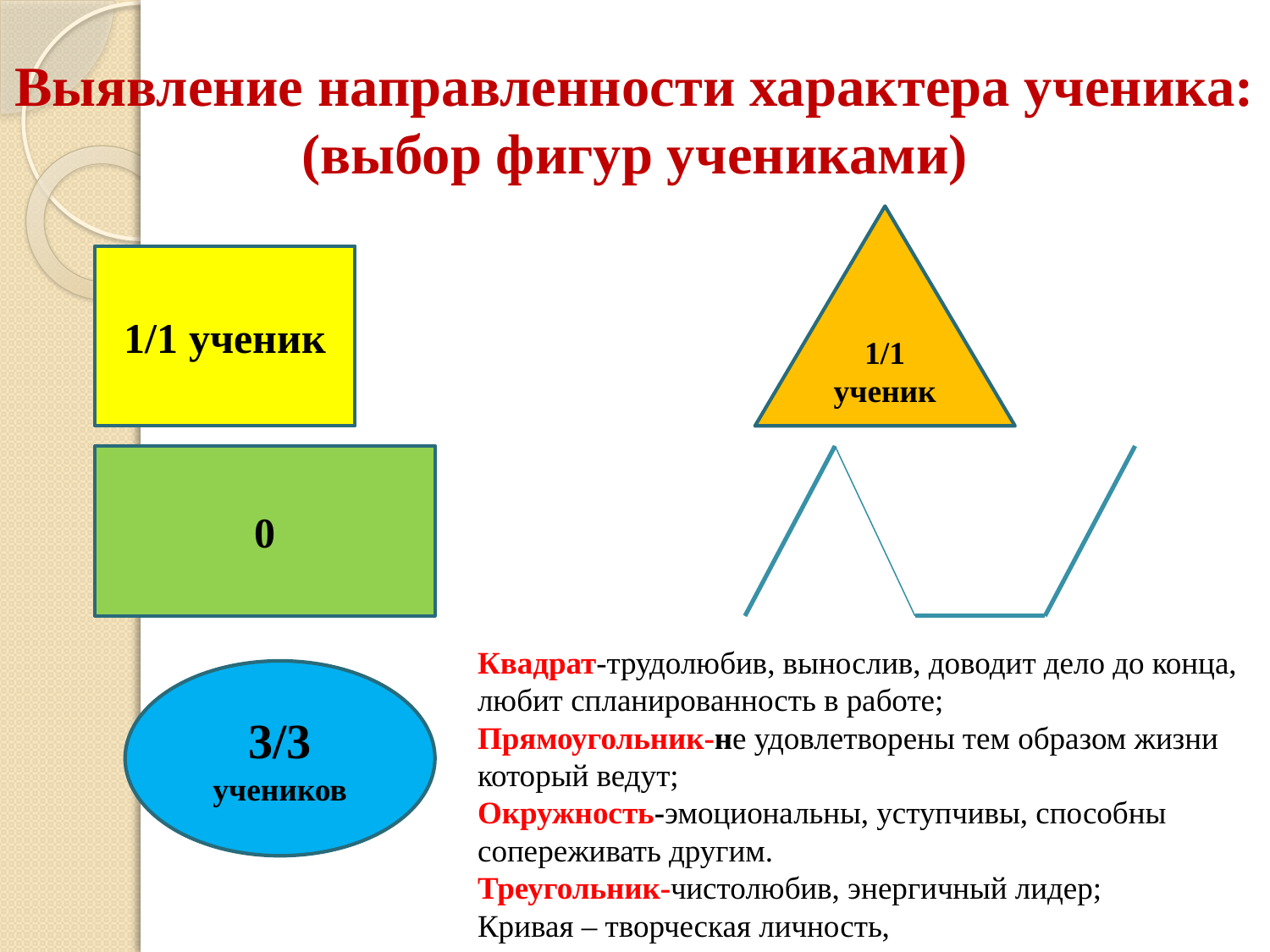

# Выявление направленности характера ученика: (выбор фигур учениками)
1/1 ученик
1/1 ученик
0
Квадрат-трудолюбив, вынослив, доводит дело до конца, любит спланированность в работе;
Прямоугольник-не удовлетворены тем образом жизни который ведут;
Окружность-эмоциональны, уступчивы, способны сопереживать другим.
Треугольник-чистолюбив, энергичный лидер;
Кривая – творческая личность,

3/3 учеников